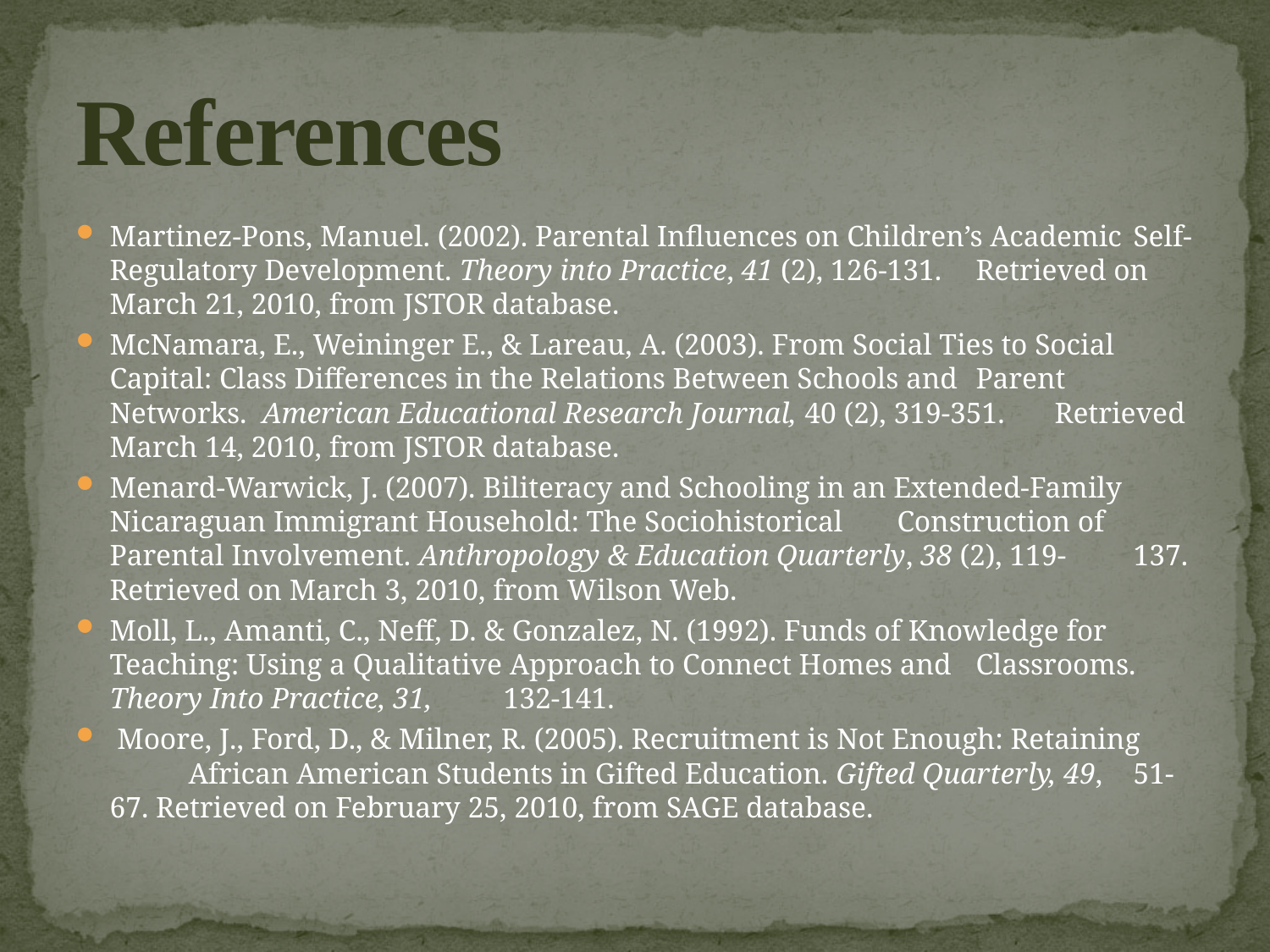

# References
Martinez-Pons, Manuel. (2002). Parental Influences on Children’s Academic 	Self-Regulatory Development. Theory into Practice, 41 (2), 126-131. 	Retrieved on March 21, 2010, from JSTOR database.
McNamara, E., Weininger E., & Lareau, A. (2003). From Social Ties to Social 	Capital: Class Differences in the Relations Between Schools and 	Parent 	Networks.  American Educational Research Journal, 40 (2), 319-351. 	Retrieved March 14, 2010, from JSTOR database.
Menard-Warwick, J. (2007). Biliteracy and Schooling in an Extended-Family 	Nicaraguan Immigrant Household: The Sociohistorical 	Construction of 	Parental Involvement. Anthropology & Education Quarterly, 38 (2), 119-	137. Retrieved on March 3, 2010, from Wilson Web.
Moll, L., Amanti, C., Neff, D. & Gonzalez, N. (1992). Funds of Knowledge for 	Teaching: Using a Qualitative Approach to Connect Homes and 	Classrooms. Theory Into Practice, 31, 	132-141.
 Moore, J., Ford, D., & Milner, R. (2005). Recruitment is Not Enough: Retaining 	African American Students in Gifted Education. Gifted Quarterly, 49, 	51-67. Retrieved on February 25, 2010, from SAGE database.